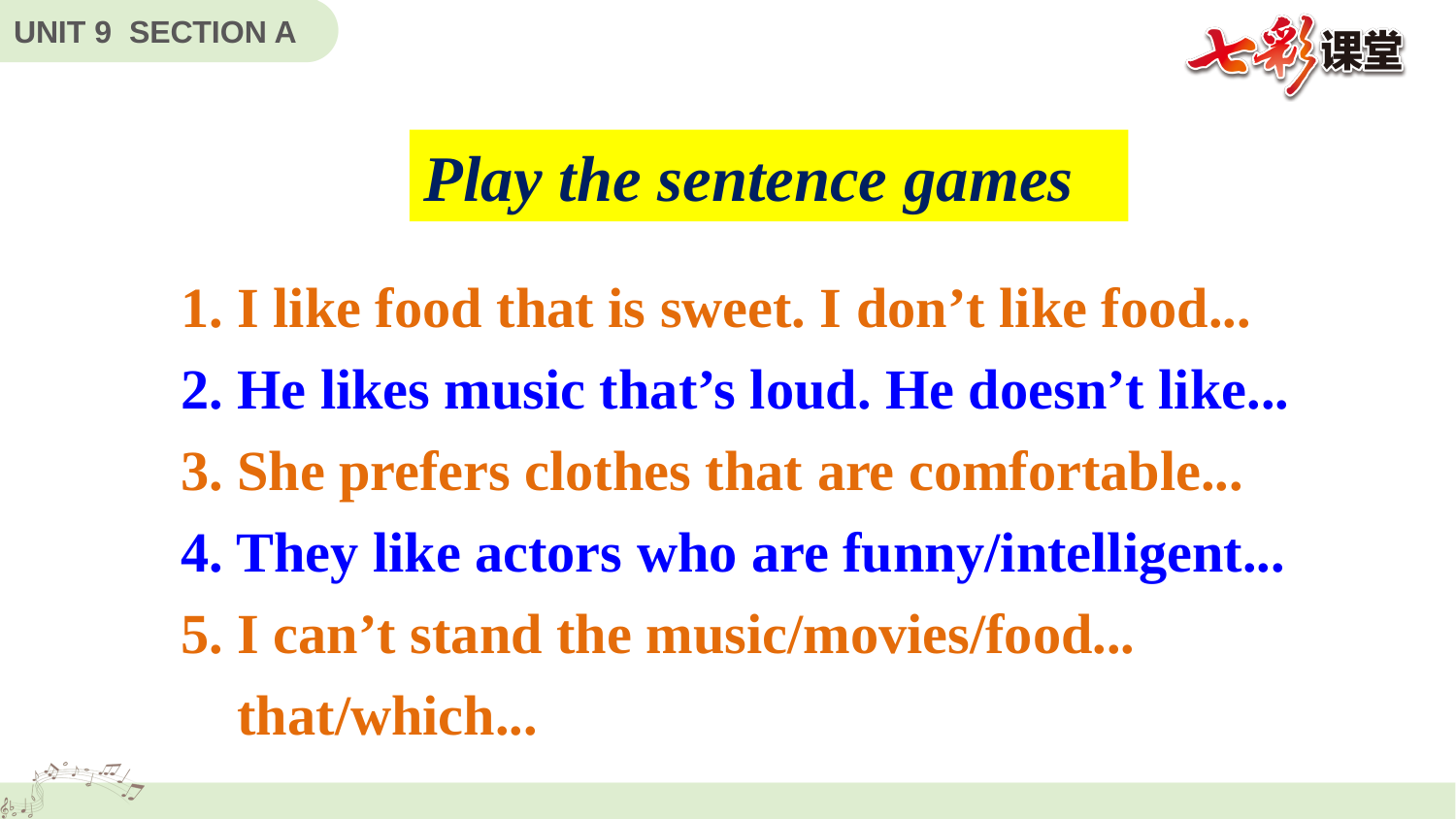

Play the sentence games
1. I like food that is sweet. I don’t like food...
2. He likes music that’s loud. He doesn’t like...
3. She prefers clothes that are comfortable...
4. They like actors who are funny/intelligent...
5. I can’t stand the music/movies/food...
    that/which...